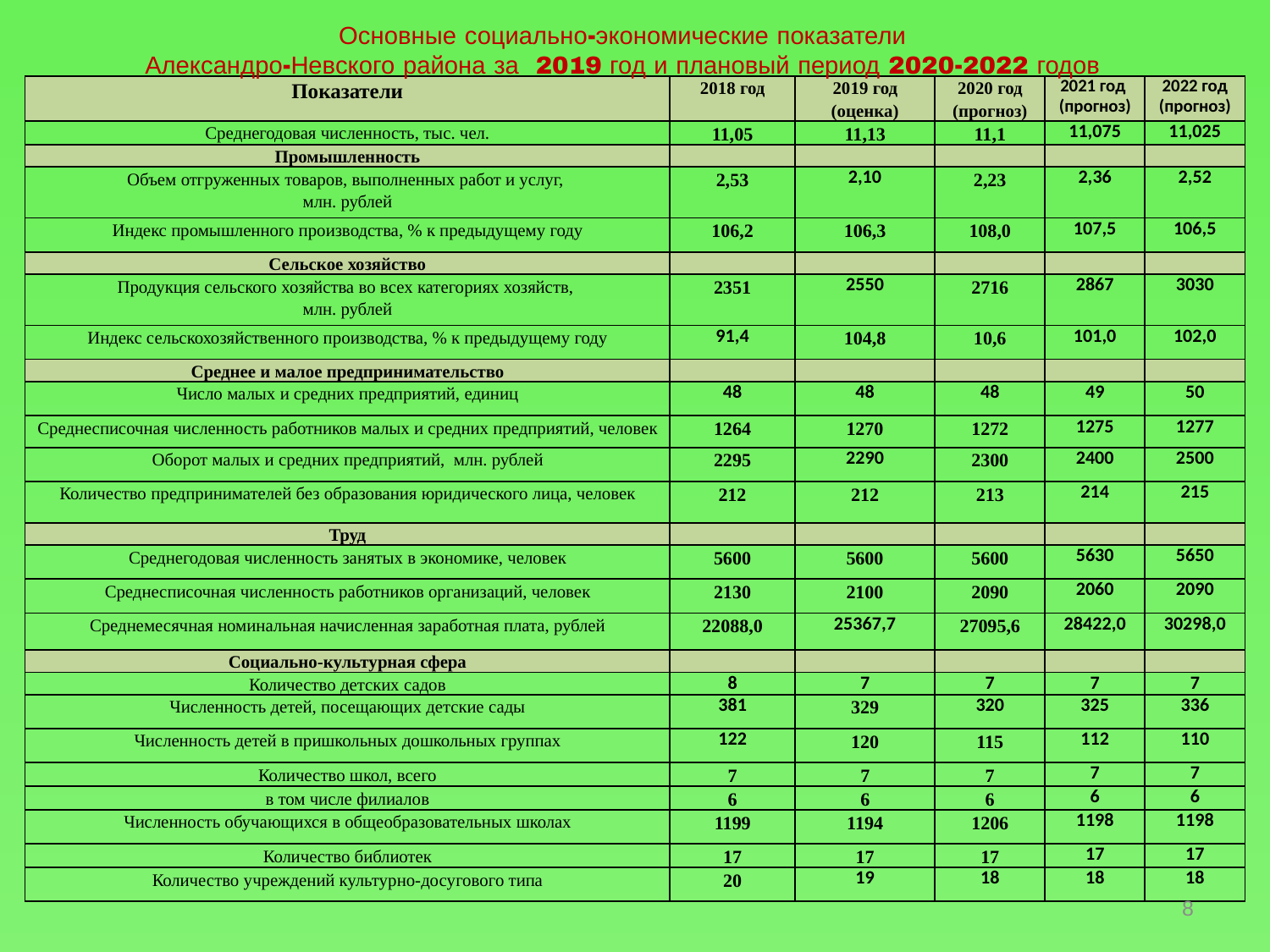

Основные социально-экономические показатели
Александро-Невского района за  2019 год и плановый период 2020-2022 годов

| Показатели | 2018 год | 2019 год (оценка) | 2020 год (прогноз) | 2021 год (прогноз) | 2022 год (прогноз) |
| --- | --- | --- | --- | --- | --- |
| Среднегодовая численность, тыс. чел. | 11,05 | 11,13 | 11,1 | 11,075 | 11,025 |
| Промышленность |  |  |  |  |  |
| Объем отгруженных товаров, выполненных работ и услуг, млн. рублей | 2,53 | 2,10 | 2,23 | 2,36 | 2,52 |
| Индекс промышленного производства, % к предыдущему году | 106,2 | 106,3 | 108,0 | 107,5 | 106,5 |
| Сельское хозяйство |  |  |  |  |  |
| Продукция сельского хозяйства во всех категориях хозяйств, млн. рублей | 2351 | 2550 | 2716 | 2867 | 3030 |
| Индекс сельскохозяйственного производства, % к предыдущему году | 91,4 | 104,8 | 10,6 | 101,0 | 102,0 |
| Среднее и малое предпринимательство |  |  |  |  |  |
| Число малых и средних предприятий, единиц | 48 | 48 | 48 | 49 | 50 |
| Среднесписочная численность работников малых и средних предприятий, человек | 1264 | 1270 | 1272 | 1275 | 1277 |
| Оборот малых и средних предприятий, млн. рублей | 2295 | 2290 | 2300 | 2400 | 2500 |
| Количество предпринимателей без образования юридического лица, человек | 212 | 212 | 213 | 214 | 215 |
| Труд |  |  |  |  |  |
| Среднегодовая численность занятых в экономике, человек | 5600 | 5600 | 5600 | 5630 | 5650 |
| Среднесписочная численность работников организаций, человек | 2130 | 2100 | 2090 | 2060 | 2090 |
| Среднемесячная номинальная начисленная заработная плата, рублей | 22088,0 | 25367,7 | 27095,6 | 28422,0 | 30298,0 |
| Социально-культурная сфера |  |  |  |  |  |
| Количество детских садов | 8 | 7 | 7 | 7 | 7 |
| Численность детей, посещающих детские сады | 381 | 329 | 320 | 325 | 336 |
| Численность детей в пришкольных дошкольных группах | 122 | 120 | 115 | 112 | 110 |
| Количество школ, всего | 7 | 7 | 7 | 7 | 7 |
| в том числе филиалов | 6 | 6 | 6 | 6 | 6 |
| Численность обучающихся в общеобразовательных школах | 1199 | 1194 | 1206 | 1198 | 1198 |
| Количество библиотек | 17 | 17 | 17 | 17 | 17 |
| Количество учреждений культурно-досугового типа | 20 | 19 | 18 | 18 | 18 |
8